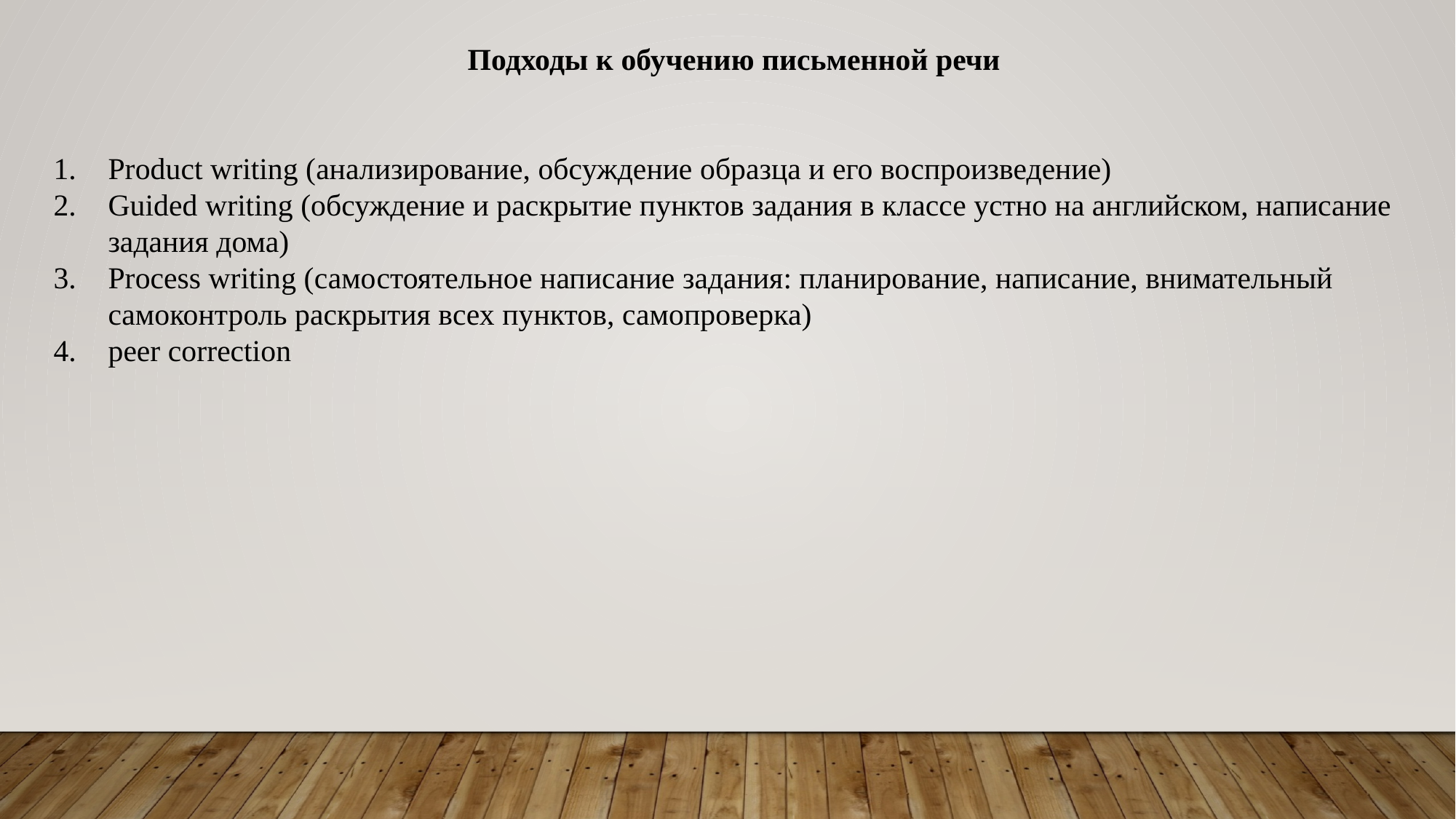

Подходы к обучению письменной речи

Product writing (анализирование, обсуждение образца и его воспроизведение)
Guided writing (обсуждение и раскрытие пунктов задания в классе устно на английском, написание задания дома)
Process writing (самостоятельное написание задания: планирование, написание, внимательный самоконтроль раскрытия всех пунктов, самопроверка)
peer correction